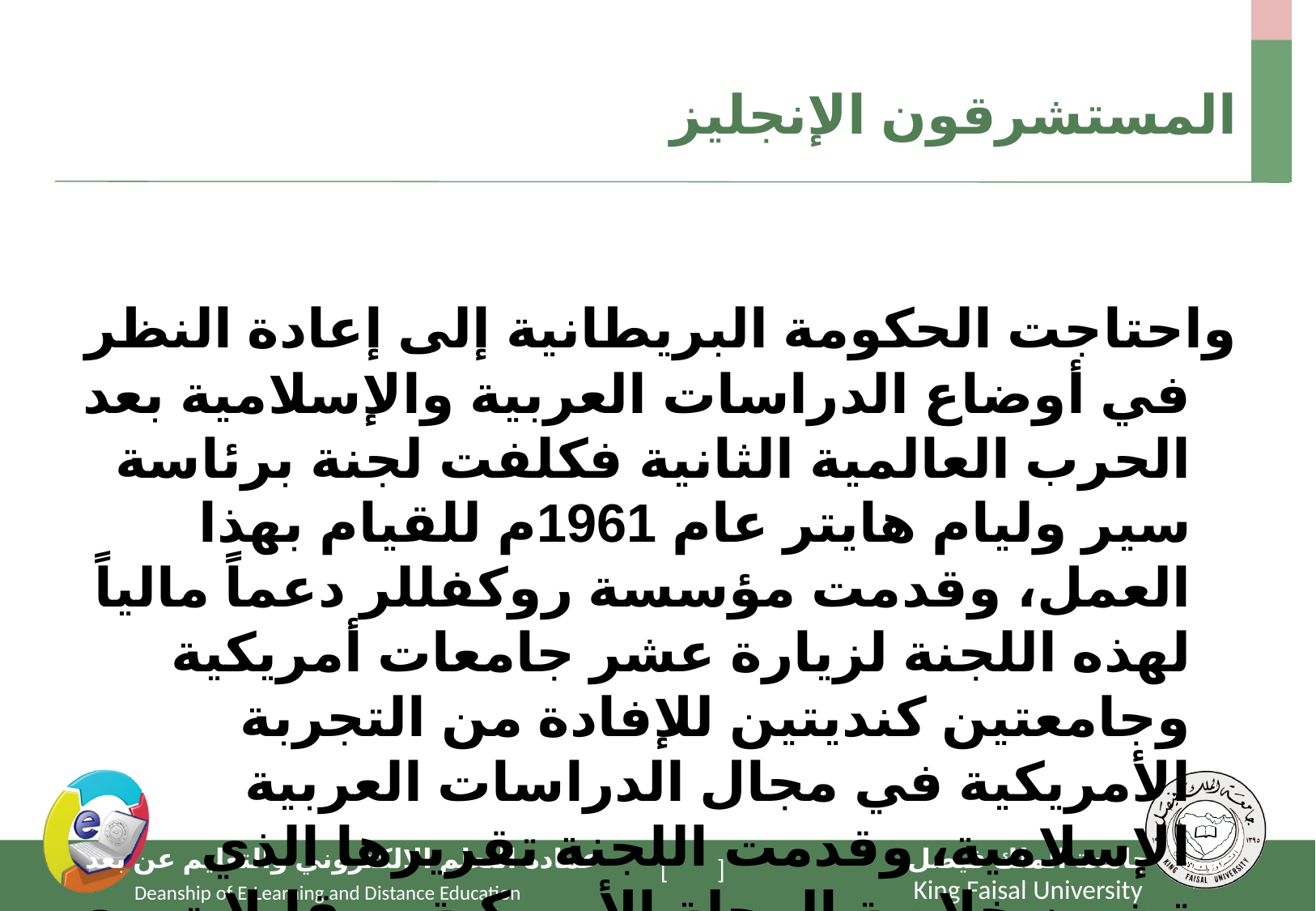

# المستشرقون الإنجليز

واحتاجت الحكومة البريطانية إلى إعادة النظر في أوضاع الدراسات العربية والإسلامية بعد الحرب العالمية الثانية فكلفت لجنة برئاسة سير وليام هايتر عام 1961م للقيام بهذا العمل، وقدمت مؤسسة روكفللر دعماً مالياً لهذه اللجنة لزيارة عشر جامعات أمريكية وجامعتين كنديتين للإفادة من التجربة الأمريكية في مجال الدراسات العربية الإسلامية، وقدمت اللجنة تقريرها الذي تضمن خلاصة الرحلة الأمريكية ومقابلات مع المسؤولين عن الدراسات العربية الإسلامية في الجامعات البريطانية، وجاءت التوصيات من جديد لدعم هذه الدراسات والإفادة من الخبرة الأمريكية.